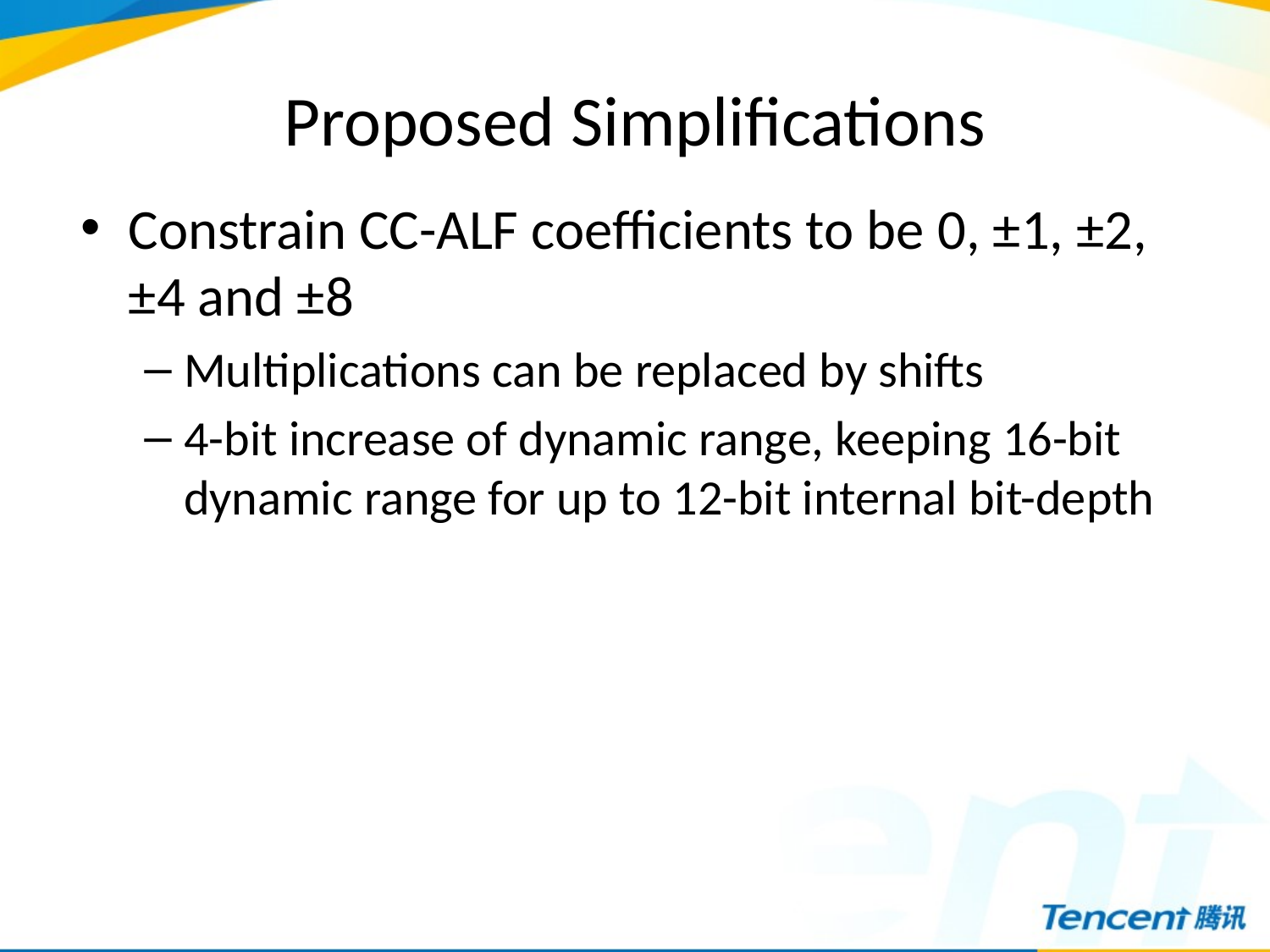

# Proposed Simplifications
Constrain CC-ALF coefficients to be 0, ±1, ±2, ±4 and ±8
Multiplications can be replaced by shifts
4-bit increase of dynamic range, keeping 16-bit dynamic range for up to 12-bit internal bit-depth